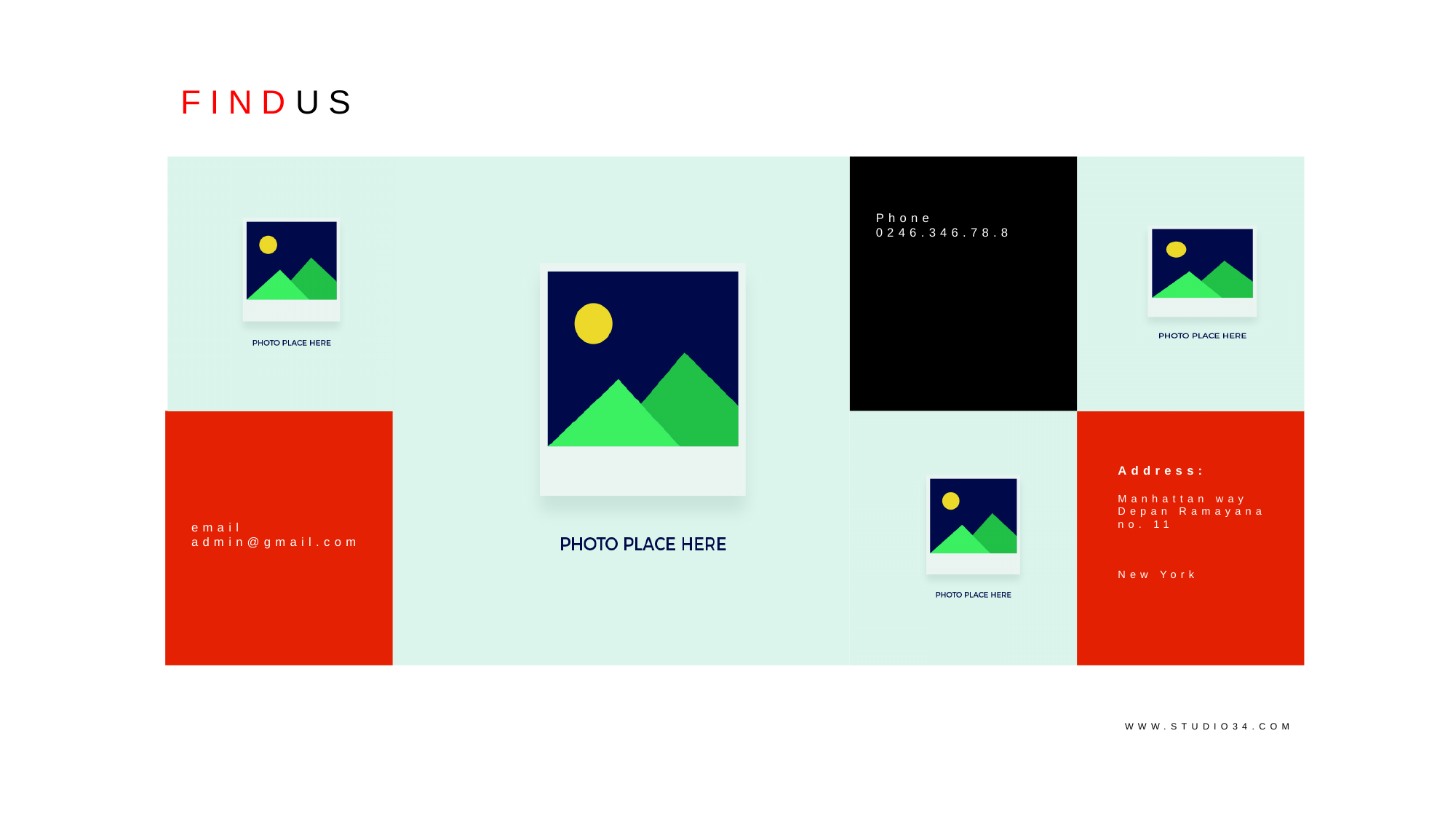

FIND
US

Phone
0246.346.78.8

Address:

Manhattan way
Depan Ramayana no. 11

New York
email
admin@gmail.com
WWW.STUDIO34.COM